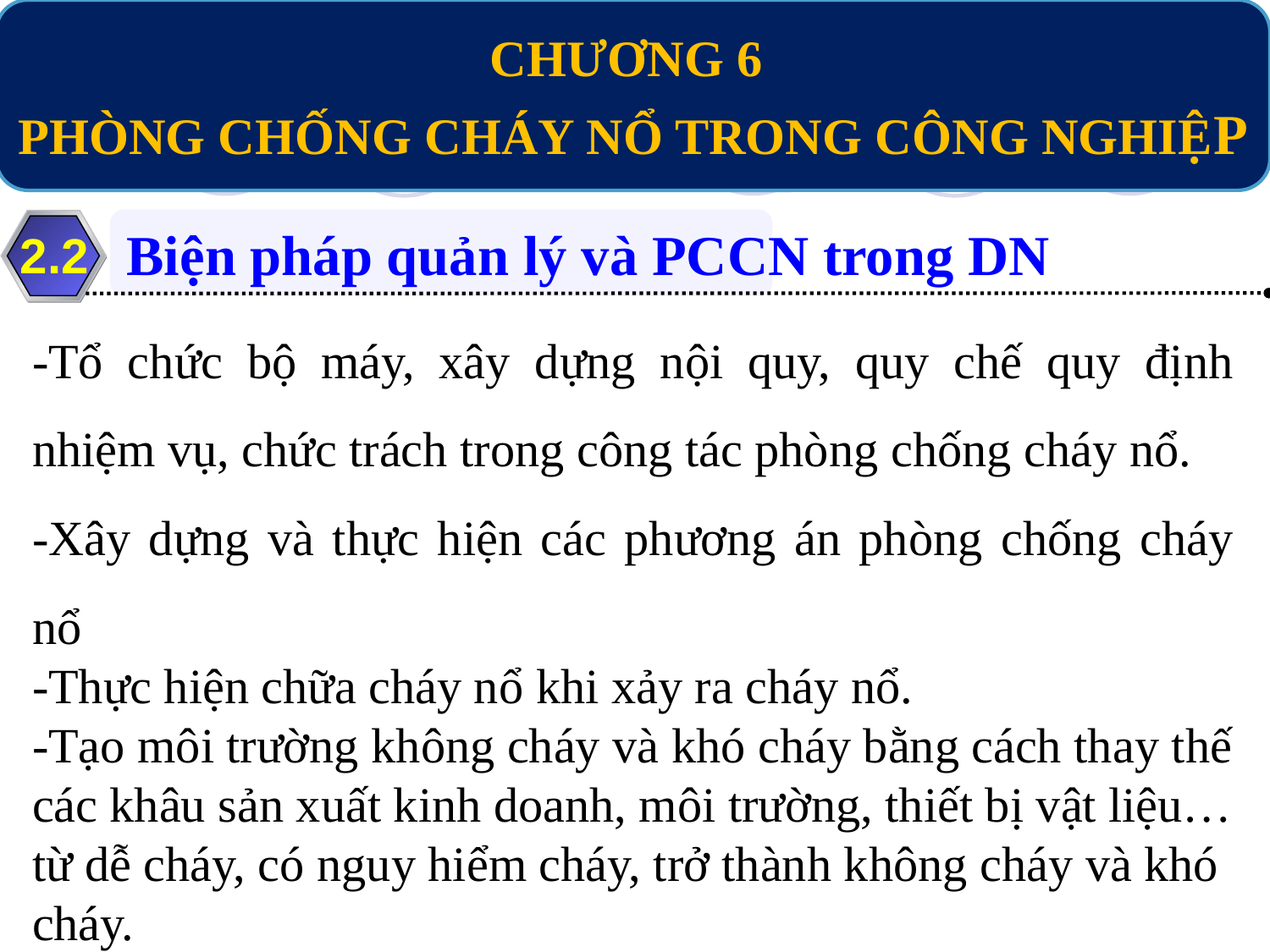

CHƯƠNG 6
PHÒNG CHỐNG CHÁY NỔ TRONG CÔNG NGHIỆP

Biện pháp quản lý và PCCN trong DN

2.2
-Tổ chức bộ máy, xây dựng nội quy, quy chế quy định nhiệm vụ, chức trách trong công tác phòng chống cháy nổ.
-Xây dựng và thực hiện các phương án phòng chống cháy nổ
-Thực hiện chữa cháy nổ khi xảy ra cháy nổ.
-Tạo môi trường không cháy và khó cháy bằng cách thay thế các khâu sản xuất kinh doanh, môi trường, thiết bị vật liệu…từ dễ cháy, có nguy hiểm cháy, trở thành không cháy và khó cháy.